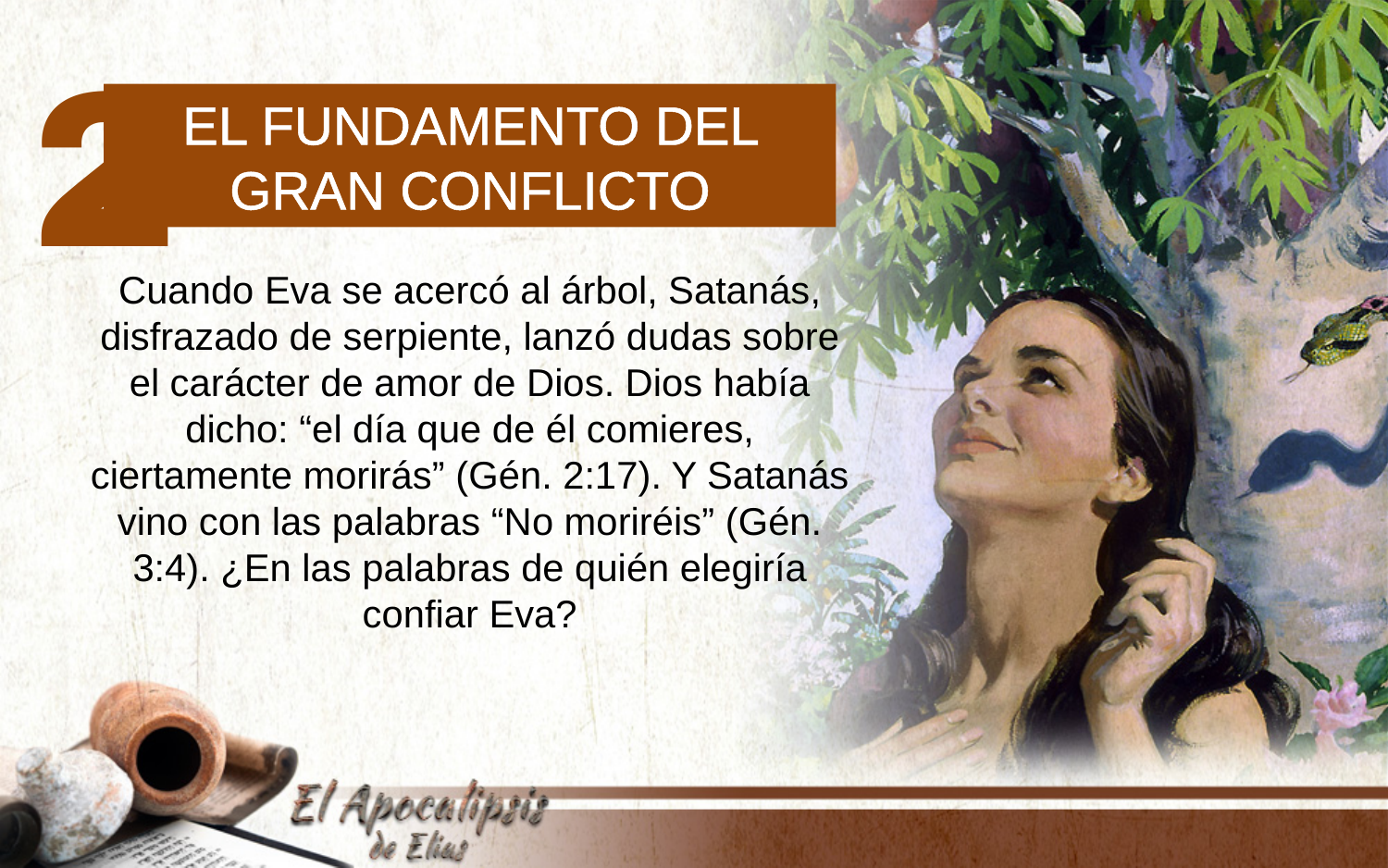

2
El fundamento del gran conflicto
Cuando Eva se acercó al árbol, Satanás, disfrazado de serpiente, lanzó dudas sobre el carácter de amor de Dios. Dios había dicho: “el día que de él comieres, ciertamente morirás” (Gén. 2:17). Y Satanás vino con las palabras “No moriréis” (Gén. 3:4). ¿En las palabras de quién elegiría confiar Eva?